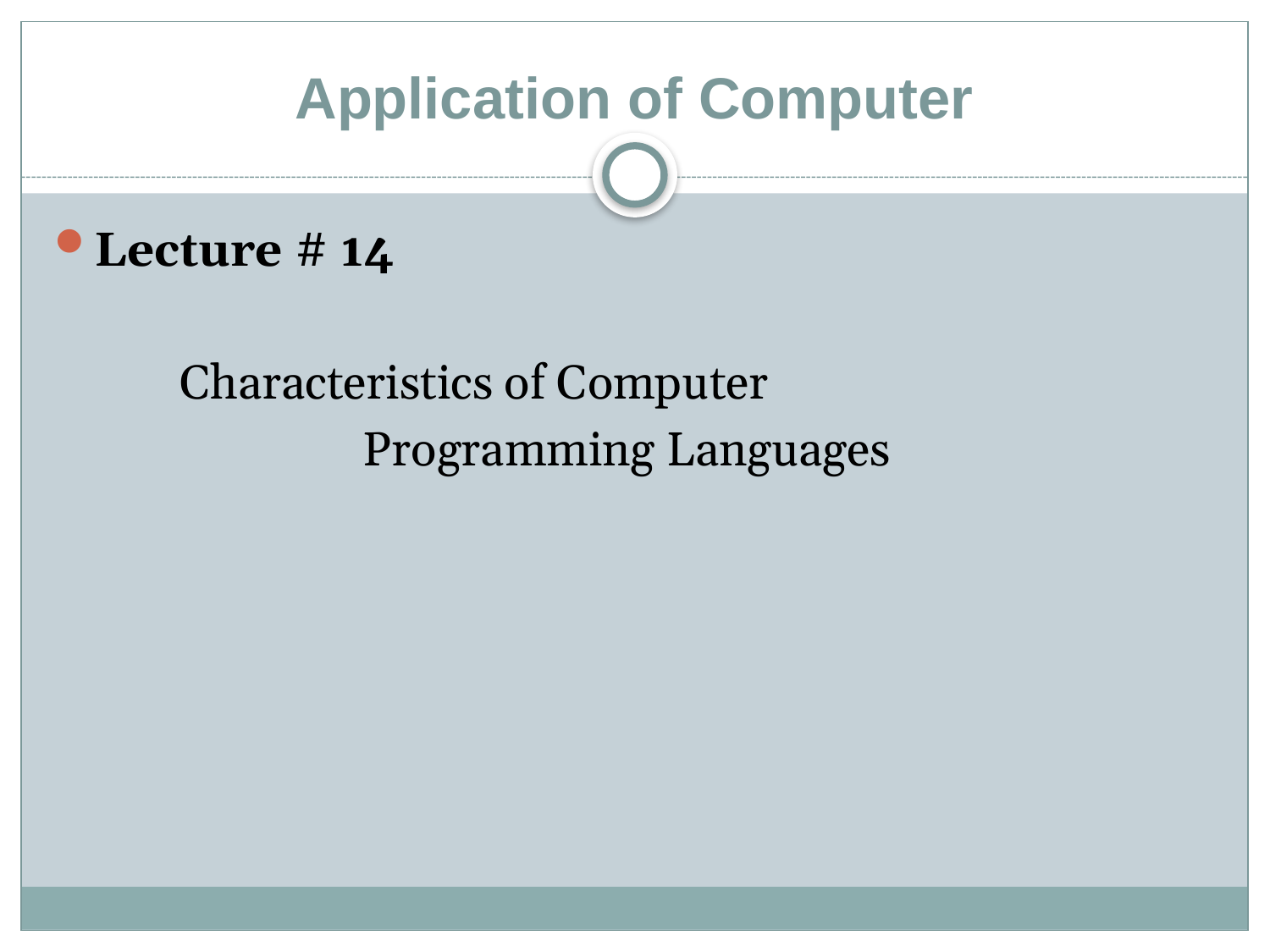

# Application of Computer
Lecture # 14

           Characteristics of Computer
                           Programming Languages